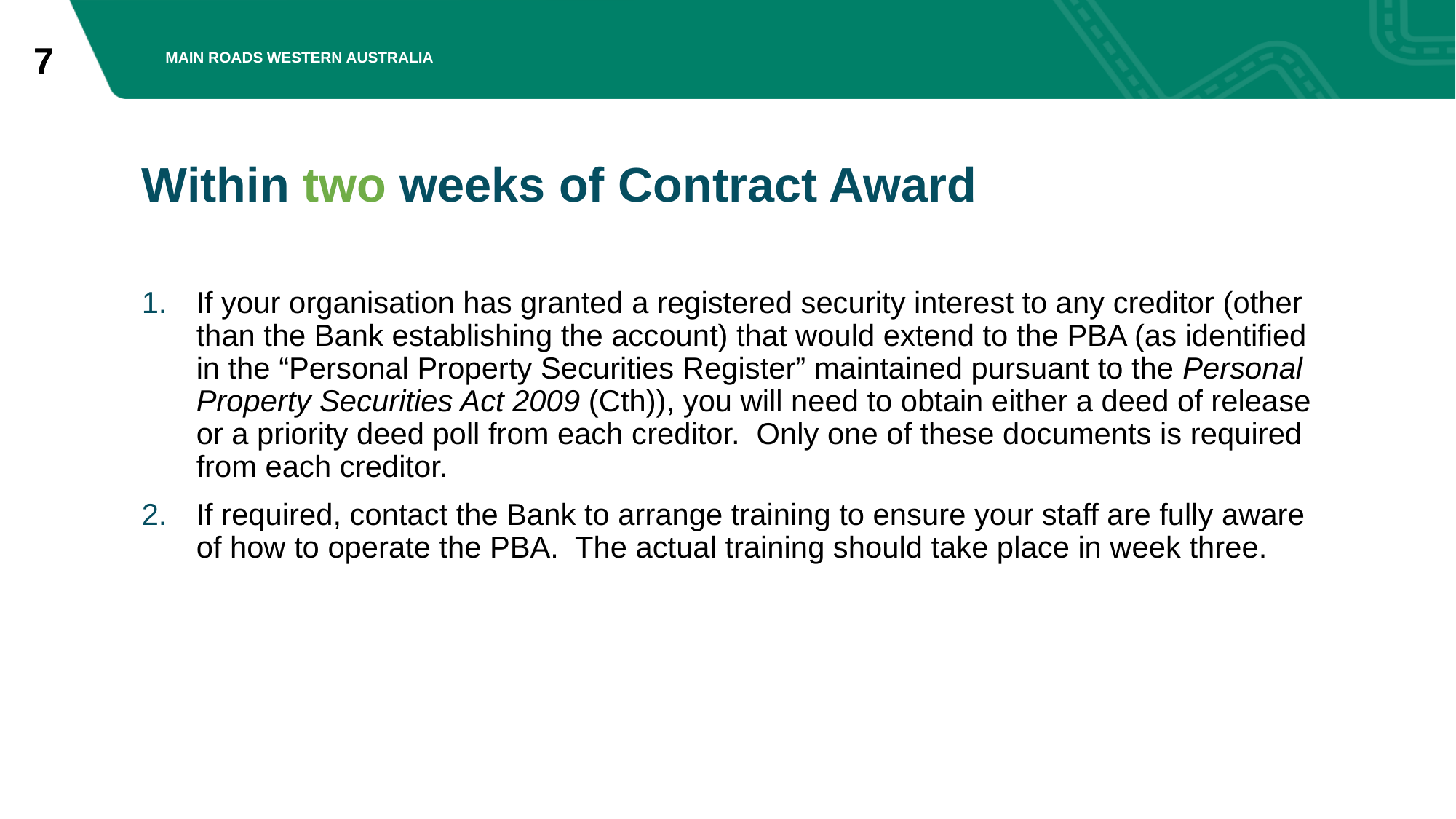

# Within two weeks of Contract Award
If your organisation has granted a registered security interest to any creditor (other than the Bank establishing the account) that would extend to the PBA (as identified in the “Personal Property Securities Register” maintained pursuant to the Personal Property Securities Act 2009 (Cth)), you will need to obtain either a deed of release or a priority deed poll from each creditor.  Only one of these documents is required from each creditor.
If required, contact the Bank to arrange training to ensure your staff are fully aware of how to operate the PBA.  The actual training should take place in week three.